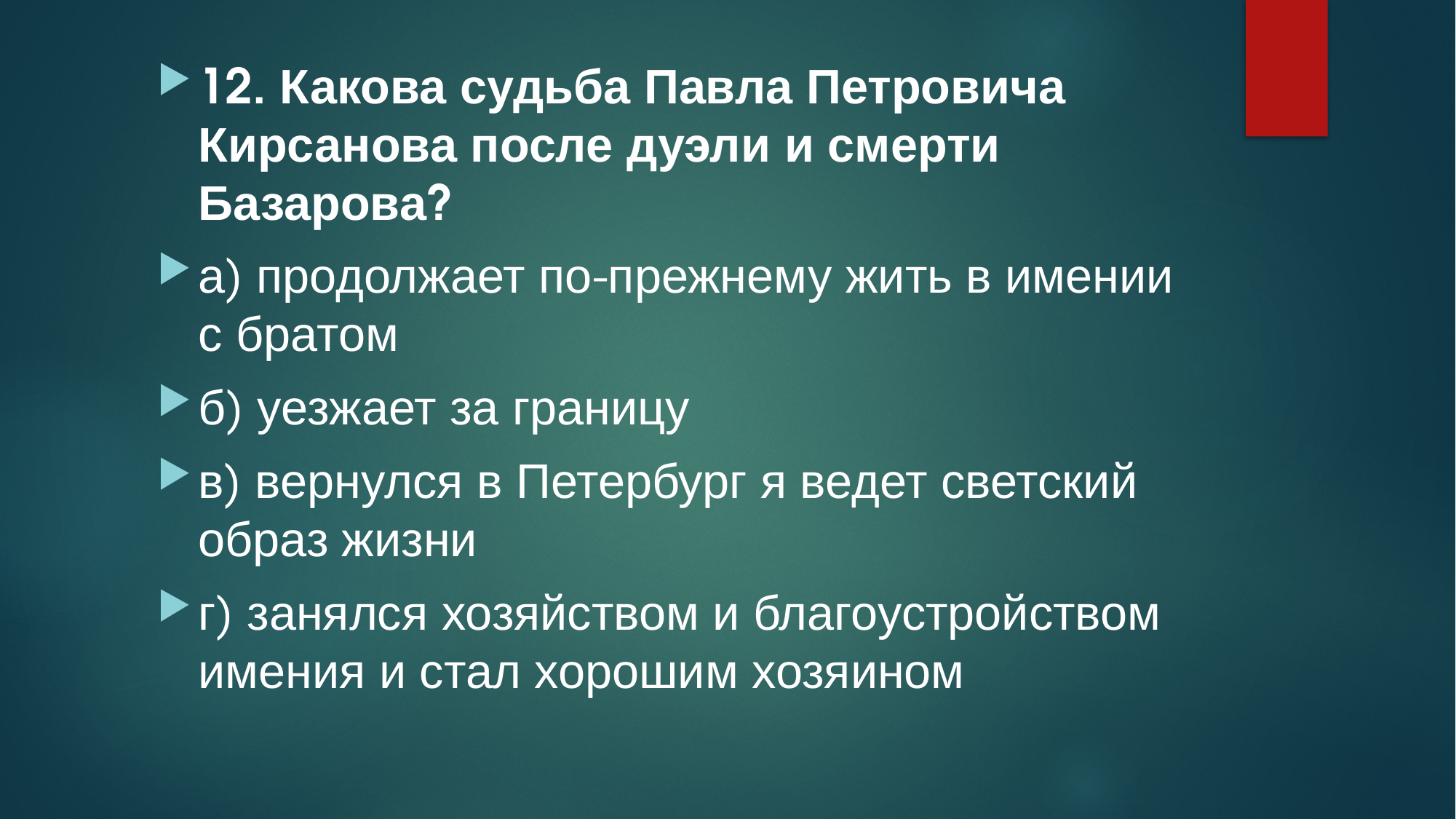

12. Какова судьба Павла Петровича Кирсанова после дуэли и смерти Базарова?
а) продолжает по-прежнему жить в имении с братом
б) уезжает за границу
в) вернулся в Петербург я ведет светский образ жизни
г) занялся хозяйством и благоустройством имения и стал хорошим хозяином